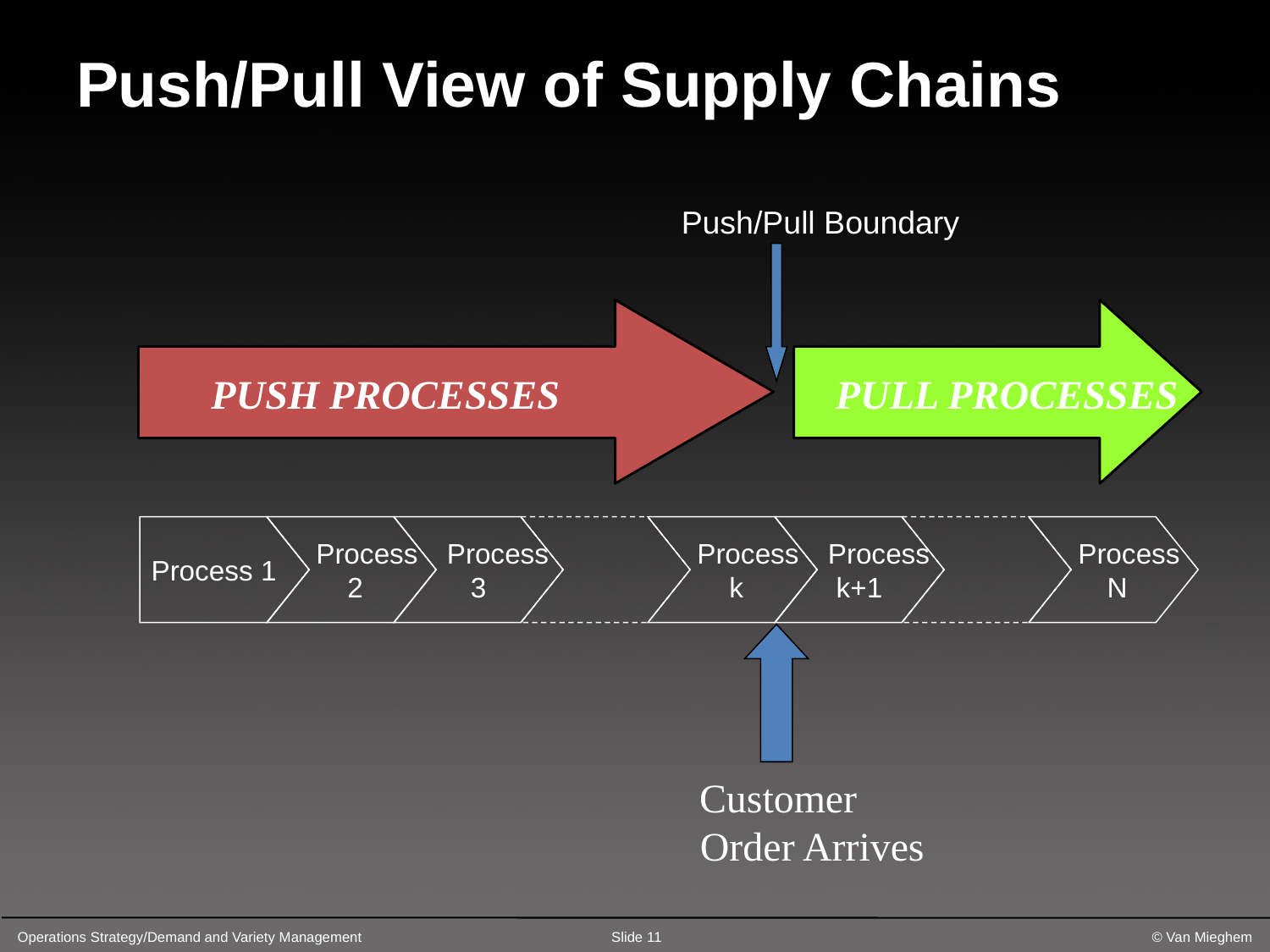

# Push/Pull View of Supply Chains
Push/Pull Boundary

PUSH PROCESSES
PULL PROCESSES
Process 1
    Process
 2
     Process
3

    Process
 k
     Process
k+1

    Process
 N

Customer
Order Arrives